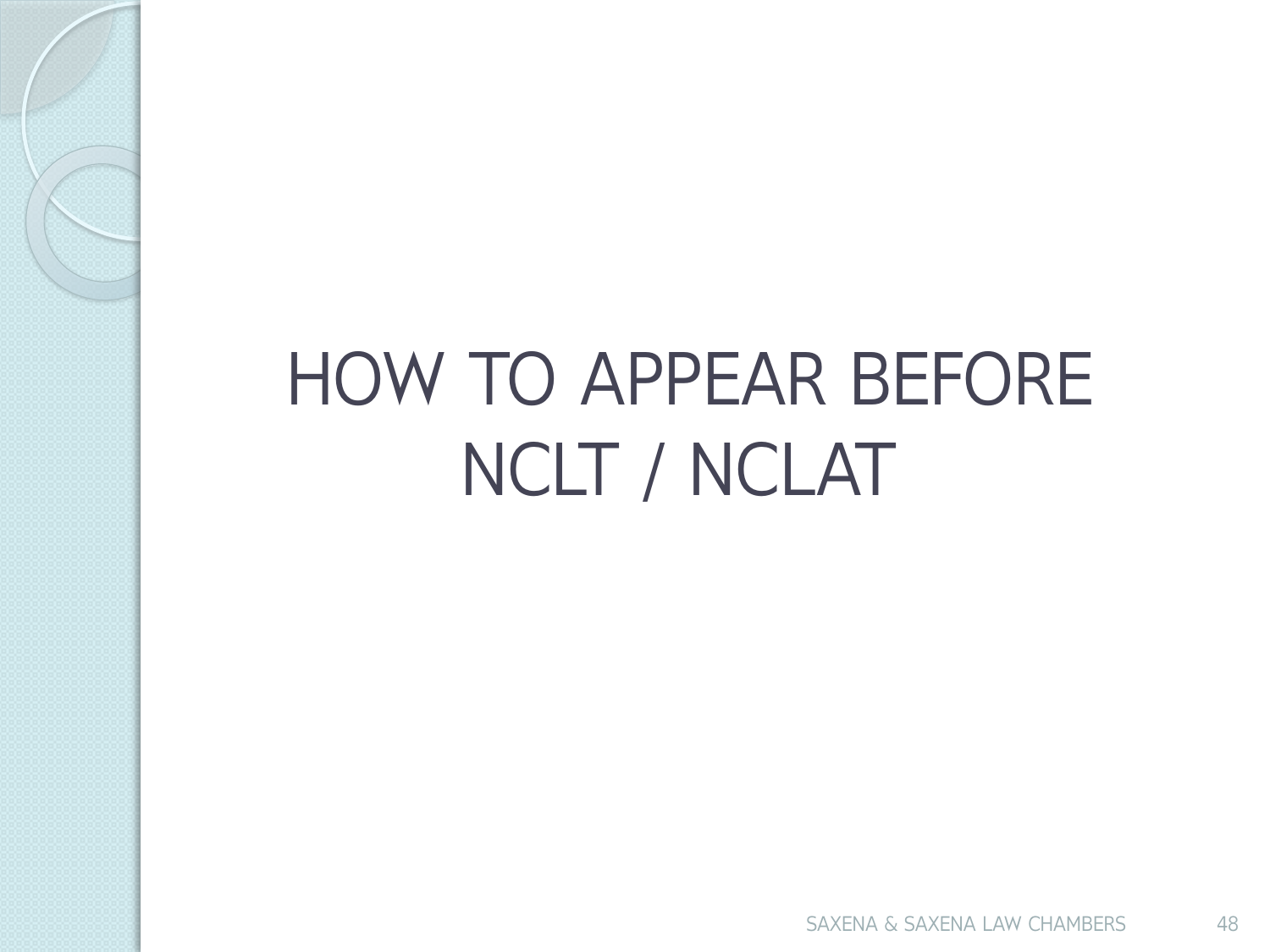

# HOW TO APPEAR BEFORE NCLT / NCLAT
SAXENA & SAXENA LAW CHAMBERS
48